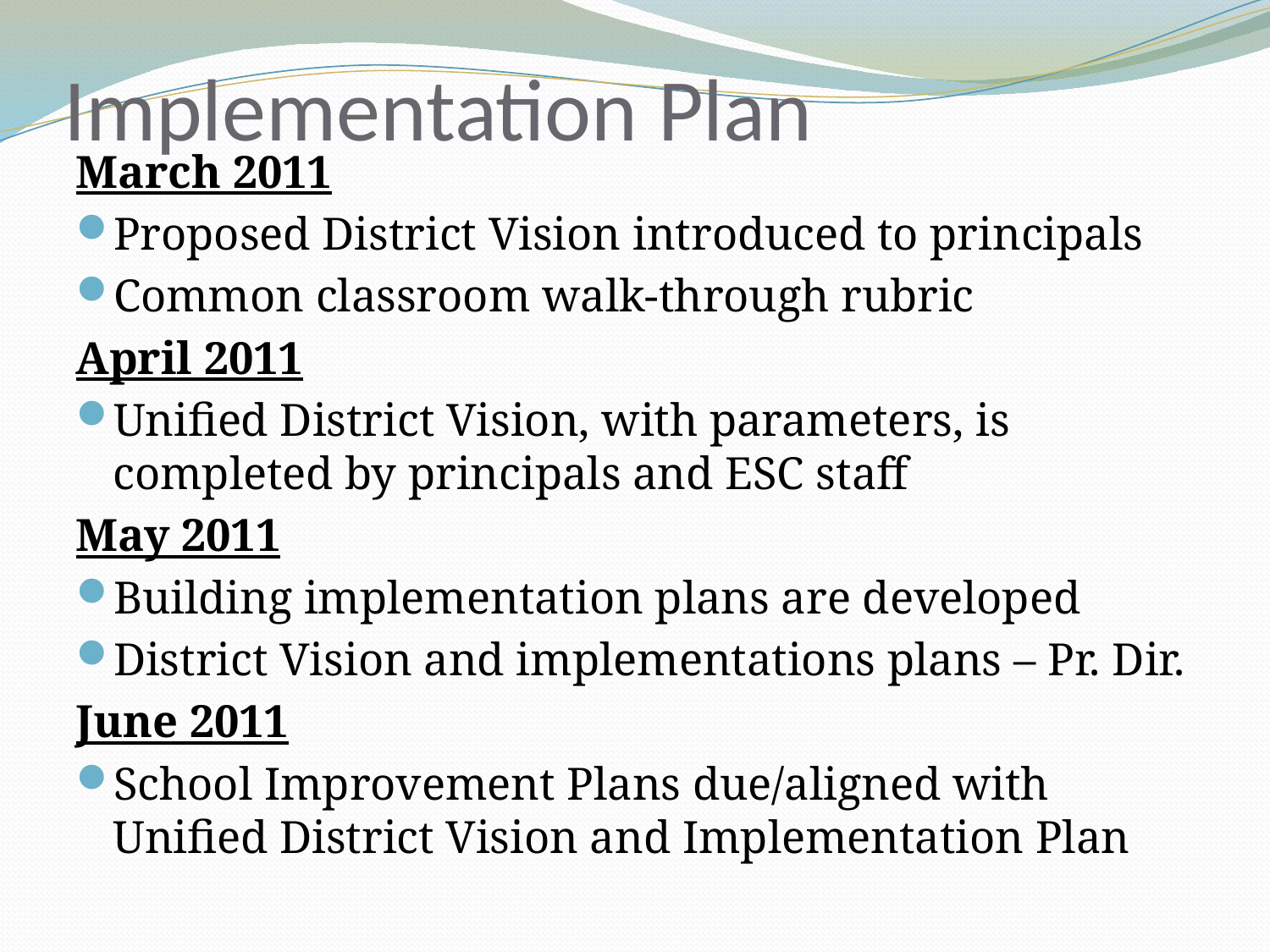

# Implementation Plan
March 2011
Proposed District Vision introduced to principals
Common classroom walk-through rubric
April 2011
Unified District Vision, with parameters, is completed by principals and ESC staff
May 2011
Building implementation plans are developed
District Vision and implementations plans – Pr. Dir.
June 2011
School Improvement Plans due/aligned with Unified District Vision and Implementation Plan